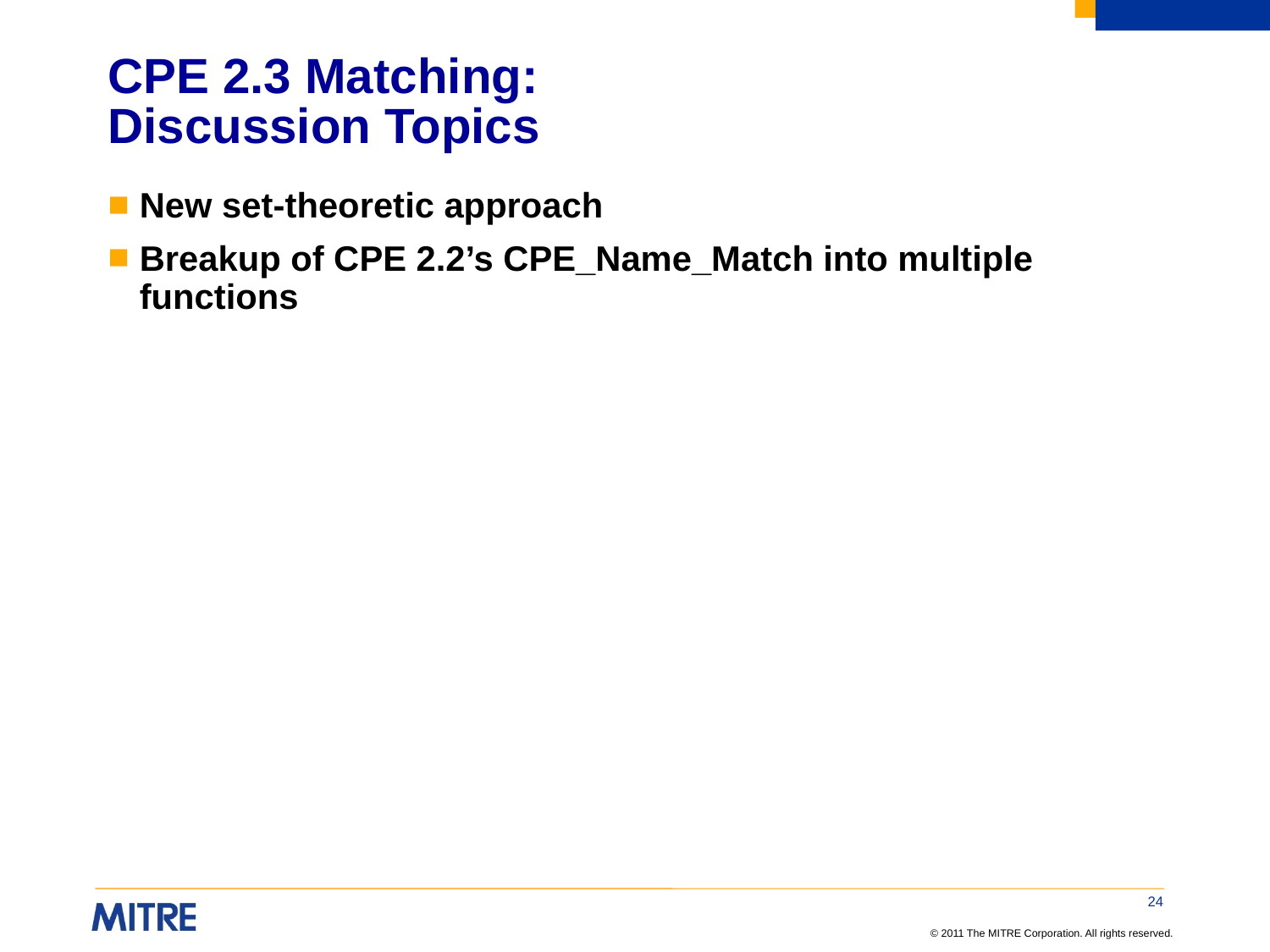

# CPE 2.3 Matching: Discussion Topics
New set-theoretic approach
Breakup of CPE 2.2’s CPE_Name_Match into multiple functions

24